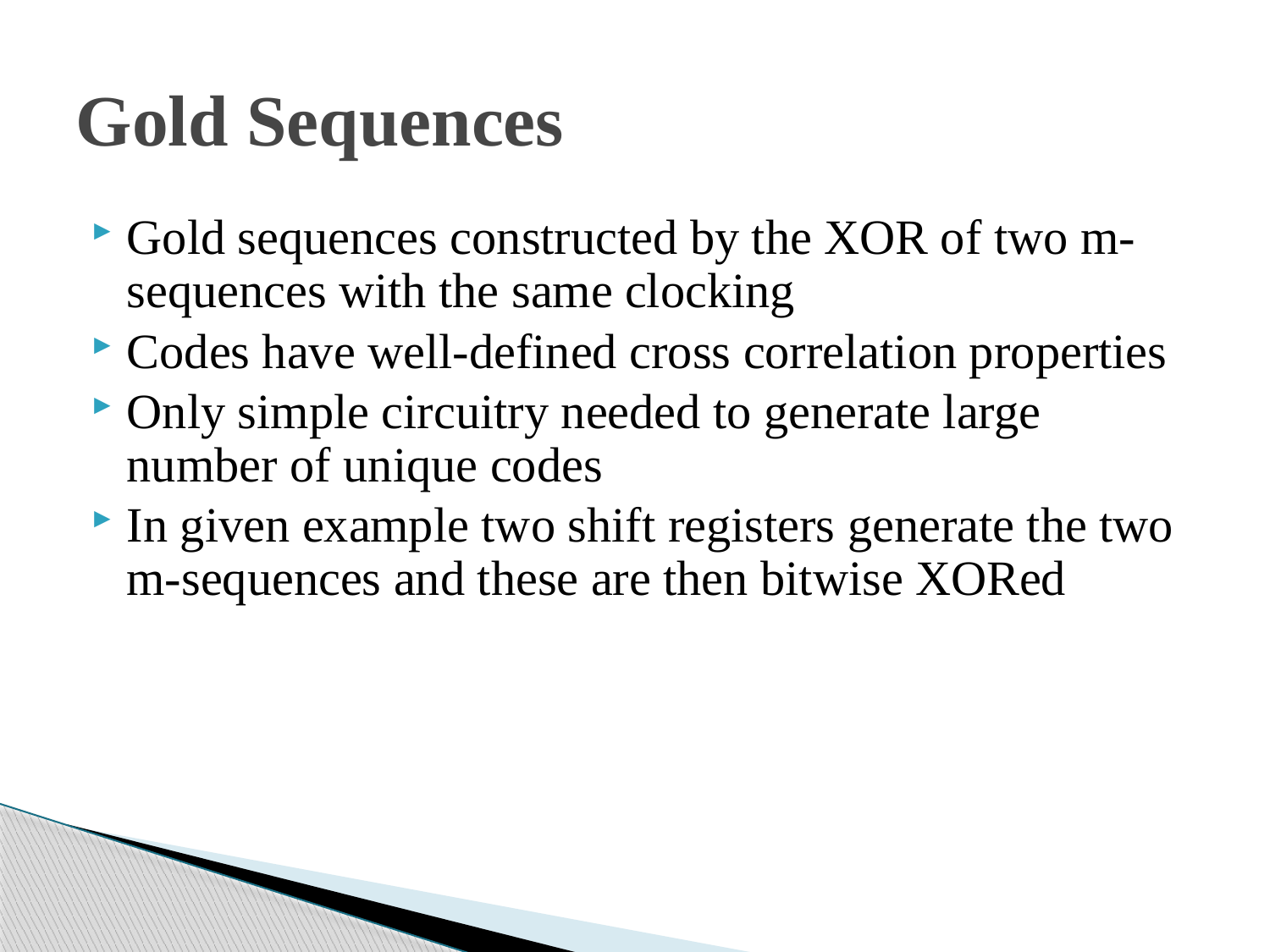

# Gold Sequences
Gold sequences constructed by the XOR of two m-sequences with the same clocking
Codes have well-defined cross correlation properties
Only simple circuitry needed to generate large number of unique codes
In given example two shift registers generate the two m-sequences and these are then bitwise XORed